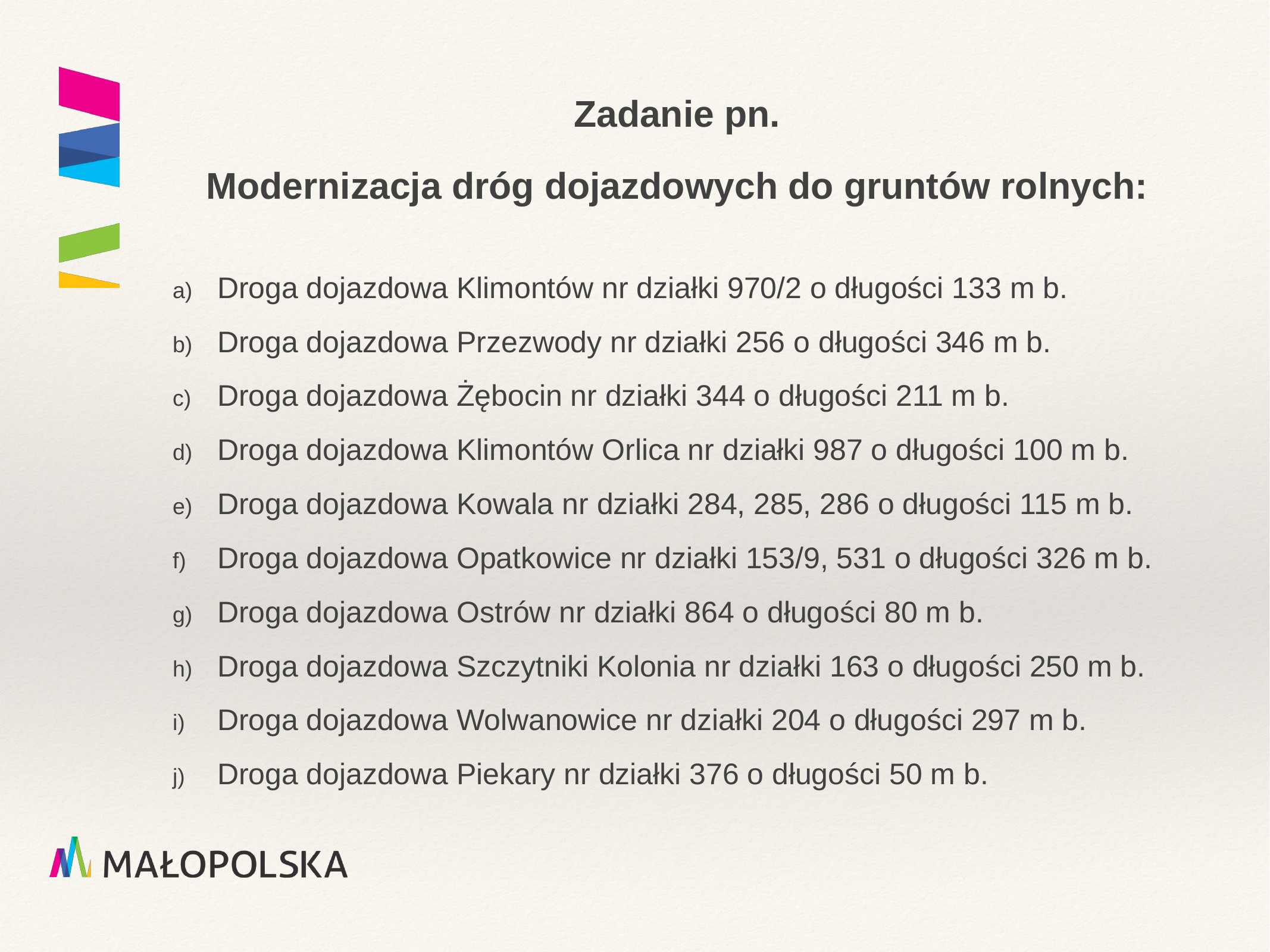

Zadanie pn.
Modernizacja dróg dojazdowych do gruntów rolnych:

Droga dojazdowa Klimontów nr działki 970/2 o długości 133 m b.
Droga dojazdowa Przezwody nr działki 256 o długości 346 m b.
Droga dojazdowa Żębocin nr działki 344 o długości 211 m b.
Droga dojazdowa Klimontów Orlica nr działki 987 o długości 100 m b.
Droga dojazdowa Kowala nr działki 284, 285, 286 o długości 115 m b.
Droga dojazdowa Opatkowice nr działki 153/9, 531 o długości 326 m b.
Droga dojazdowa Ostrów nr działki 864 o długości 80 m b.
Droga dojazdowa Szczytniki Kolonia nr działki 163 o długości 250 m b.
Droga dojazdowa Wolwanowice nr działki 204 o długości 297 m b.
Droga dojazdowa Piekary nr działki 376 o długości 50 m b.